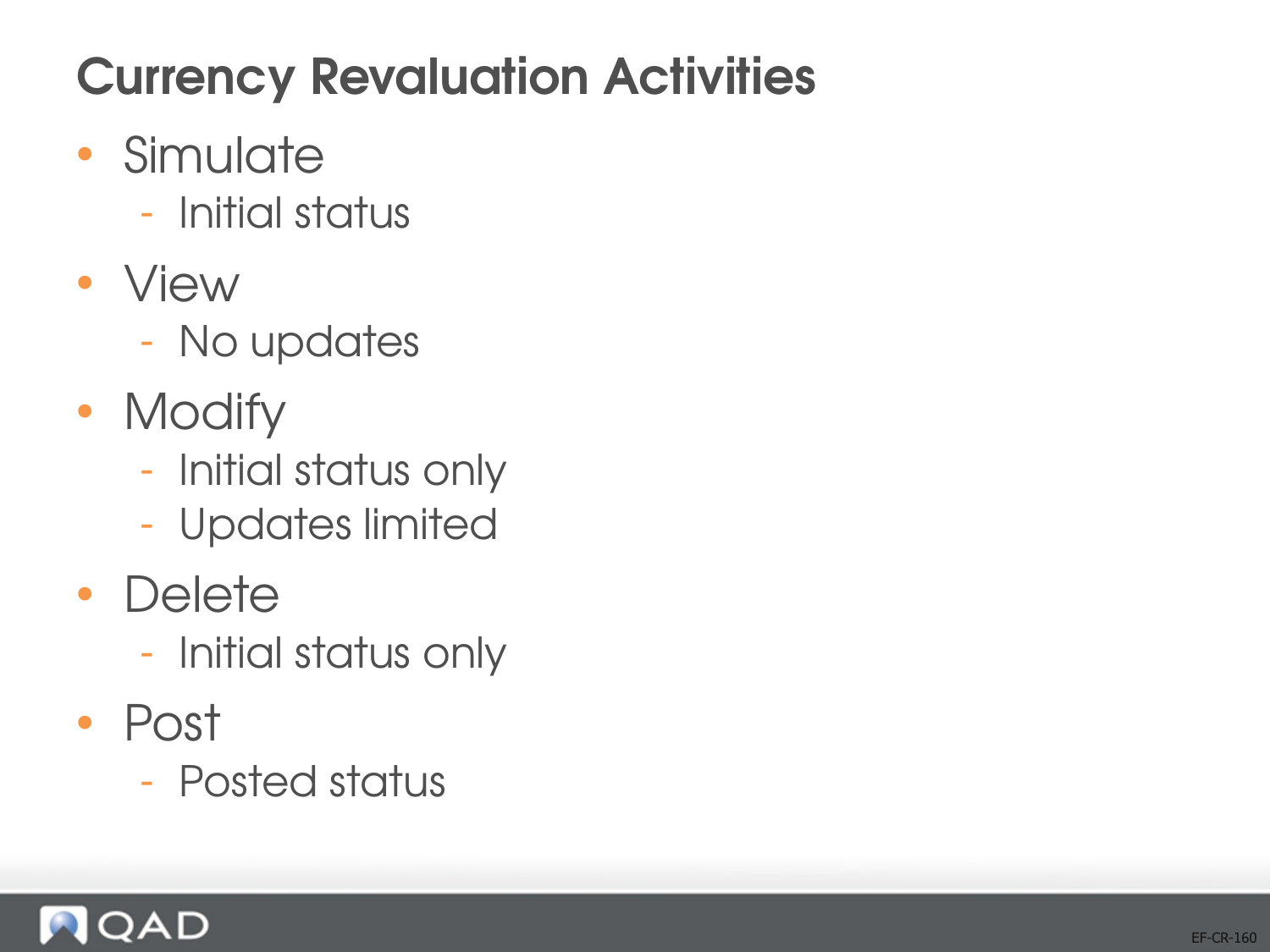

# Currency Revaluation Activities
Simulate
Initial status
View
No updates
Modify
Initial status only
Updates limited
Delete
Initial status only
Post
Posted status
EF-CR-160